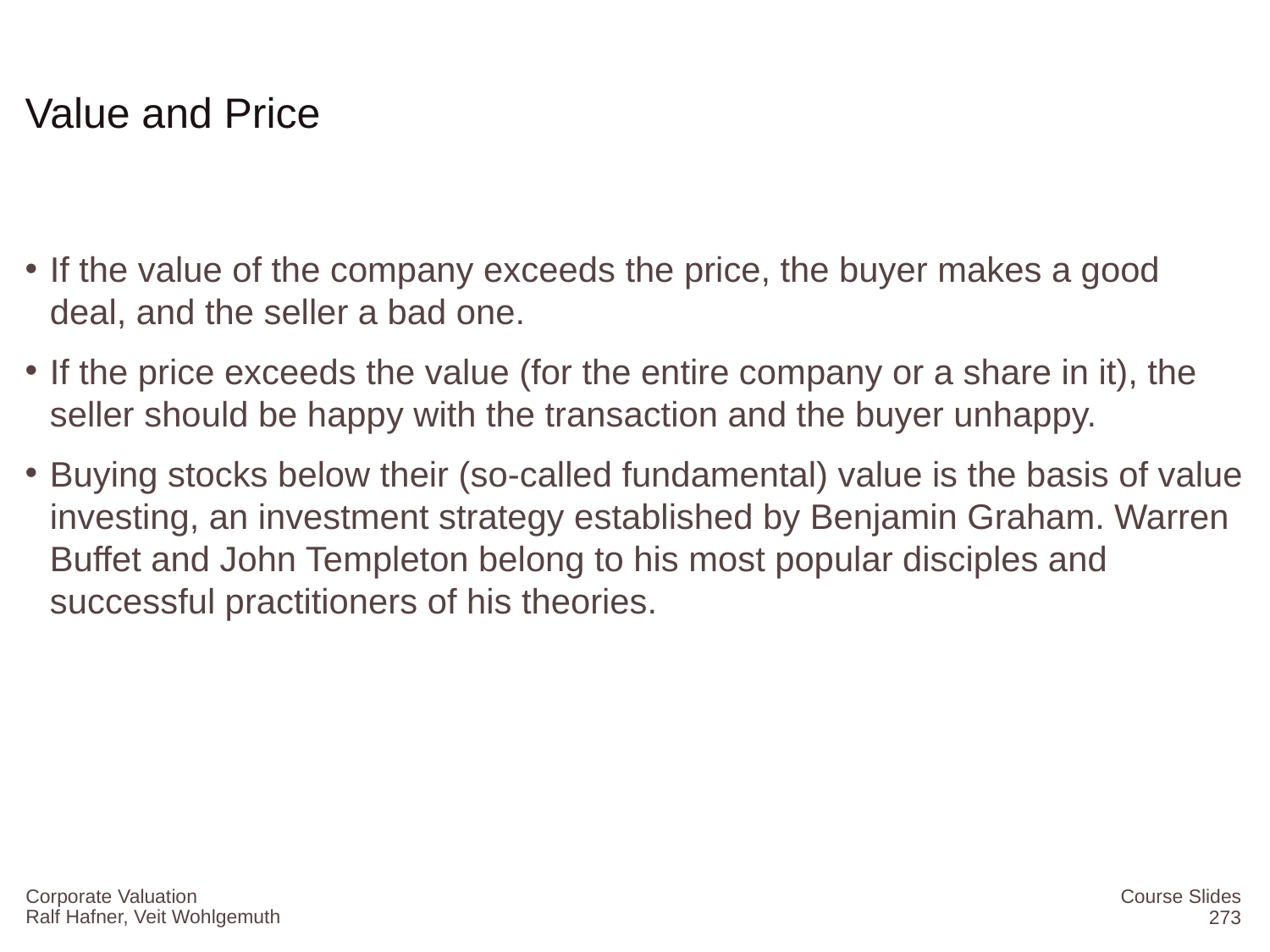

# Value and Price
If the value of the company exceeds the price, the buyer makes a good deal, and the seller a bad one.
If the price exceeds the value (for the entire company or a share in it), the seller should be happy with the transaction and the buyer unhappy.
Buying stocks below their (so-called fundamental) value is the basis of value investing, an investment strategy established by Benjamin Graham. Warren Buffet and John Templeton belong to his most popular disciples and successful practitioners of his theories.
Corporate Valuation
Course Slides
273